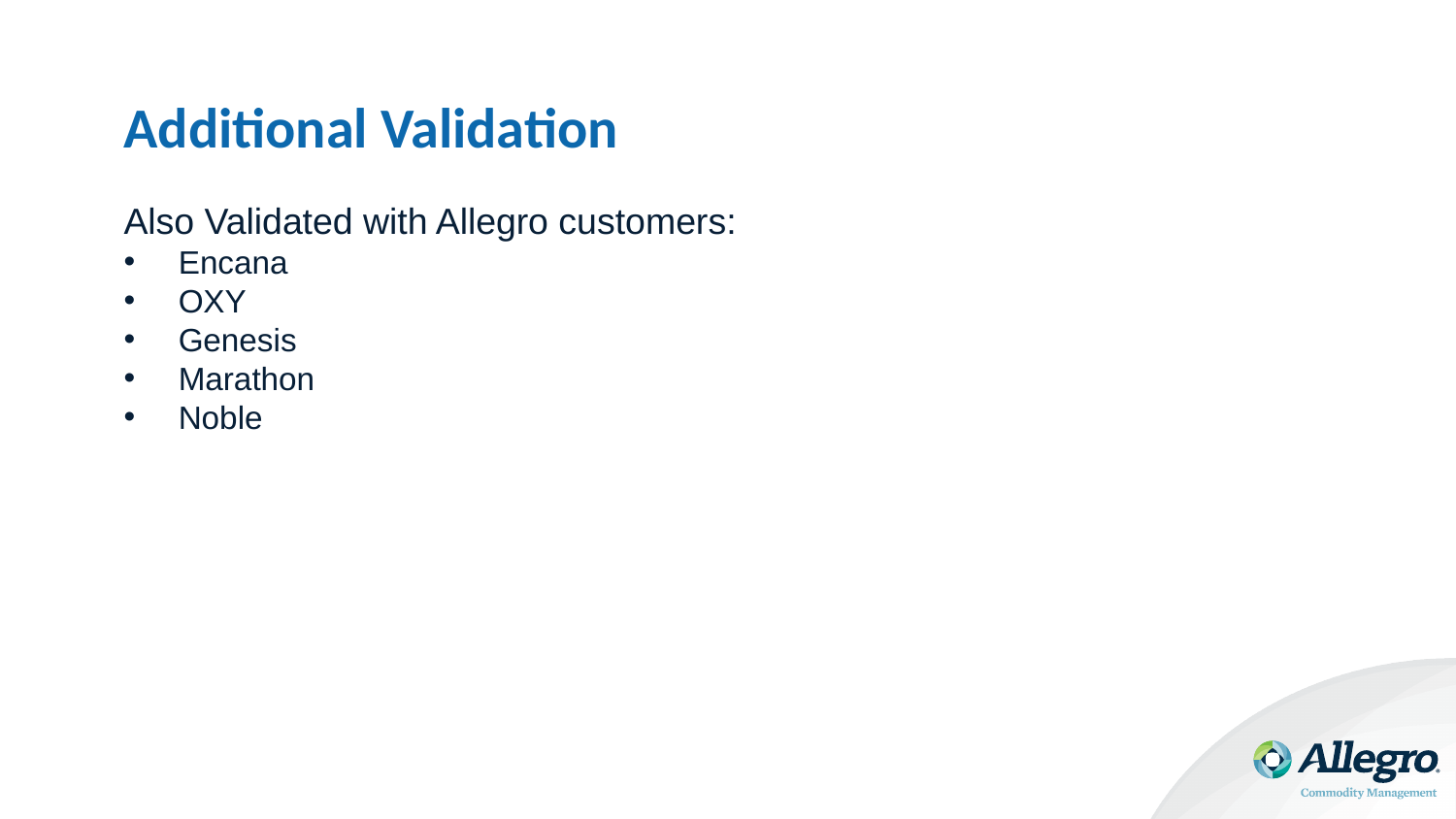

# Additional Validation
Also Validated with Allegro customers:
Encana
OXY
Genesis
Marathon
Noble